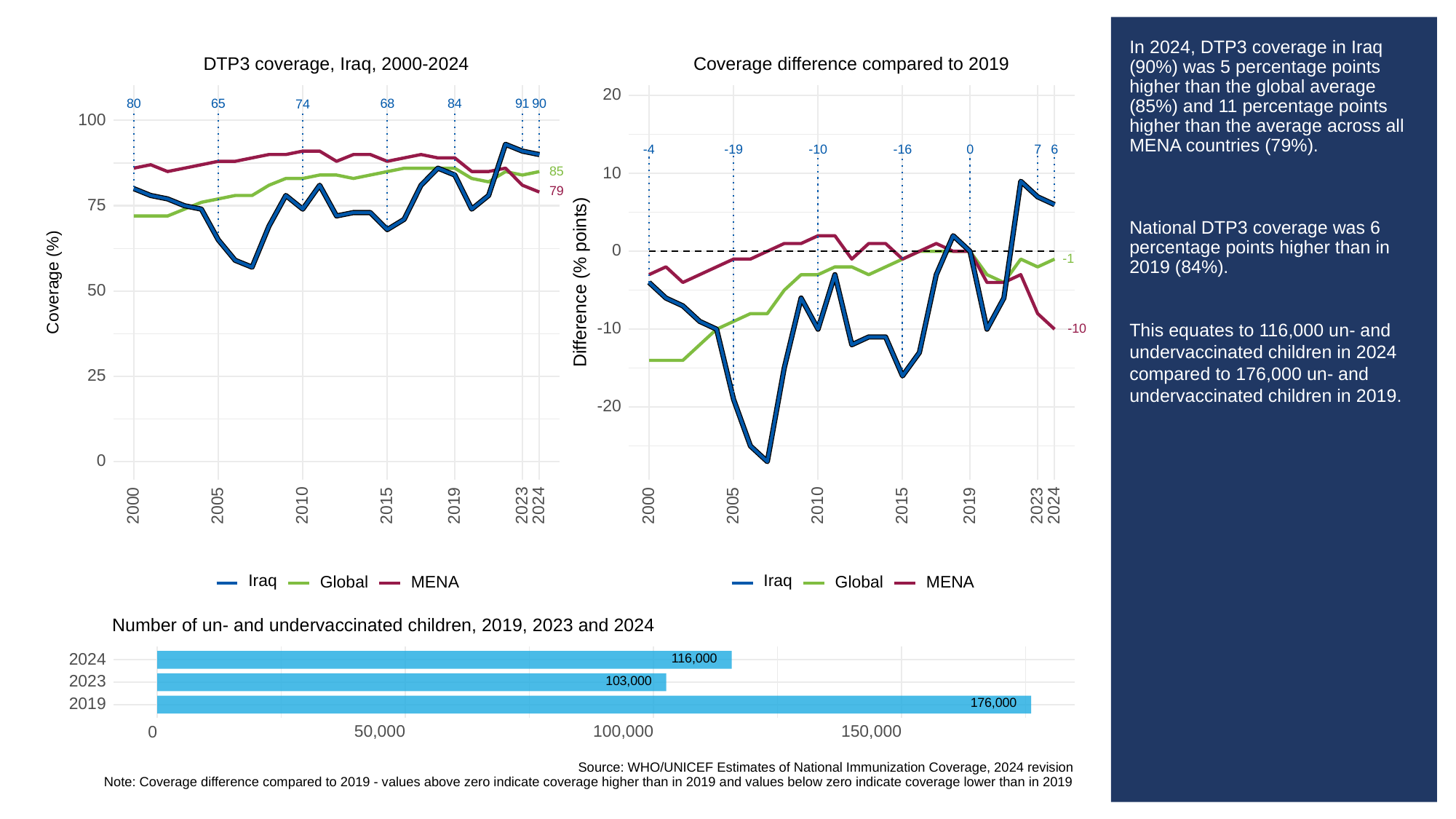

# In 2024, DTP3 coverage in Iraq (90%) was 5 percentage points higher than the global average (85%) and 11 percentage points higher than the average across all MENA countries (79%).

National DTP3 coverage was 6 percentage points higher than in 2019 (84%).

This equates to 116,000 un- and undervaccinated children in 2024 compared to 176,000 un- and undervaccinated children in 2019.

Coverage difference compared to 2019
DTP3 coverage, Iraq, 2000-2024

20

80
65
68
84
91
90
74

100

-19
-10
-16
0
6
-4
7

85
10

79
75

0

-1
Difference (% points)
Coverage (%)
50

-10
-10

25

-20

0

2023
2023
2000
2005
2010
2015
2019
2024
2000
2005
2010
2015
2019
2024
Iraq
Iraq
Global
Global
MENA
MENA

Number of un- and undervaccinated children, 2019, 2023 and 2024

116,000
2024

103,000
2023

176,000
2019

50,000
100,000
150,000
0
Source: WHO/UNICEF Estimates of National Immunization Coverage, 2024 revision
Note: Coverage difference compared to 2019 - values above zero indicate coverage higher than in 2019 and values below zero indicate coverage lower than in 2019